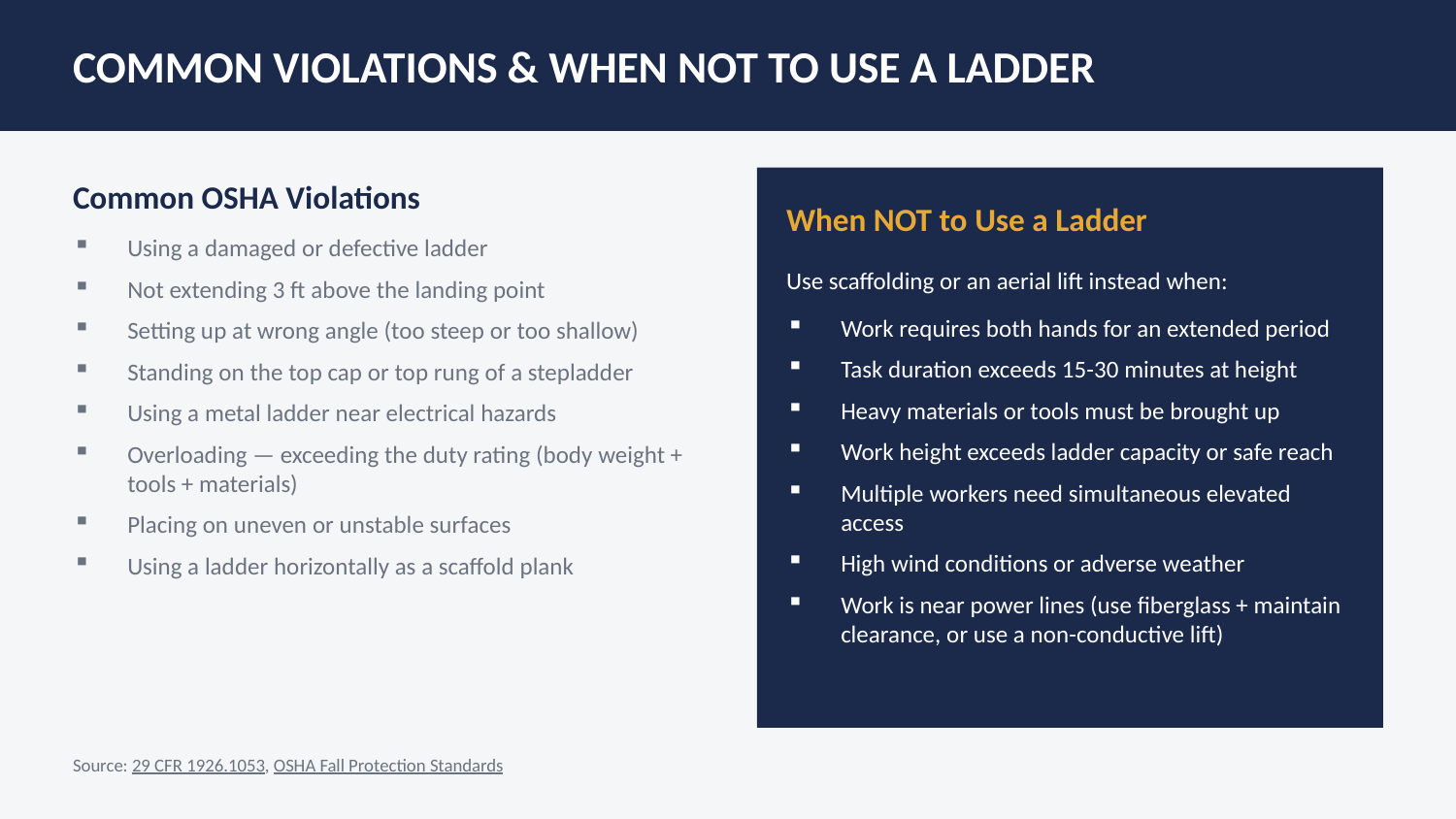

COMMON VIOLATIONS & WHEN NOT TO USE A LADDER
Common OSHA Violations

When NOT to Use a Ladder
Using a damaged or defective ladder
Not extending 3 ft above the landing point
Setting up at wrong angle (too steep or too shallow)
Standing on the top cap or top rung of a stepladder
Using a metal ladder near electrical hazards
Overloading — exceeding the duty rating (body weight + tools + materials)
Placing on uneven or unstable surfaces
Using a ladder horizontally as a scaffold plank
Use scaffolding or an aerial lift instead when:
Work requires both hands for an extended period
Task duration exceeds 15-30 minutes at height
Heavy materials or tools must be brought up
Work height exceeds ladder capacity or safe reach
Multiple workers need simultaneous elevated access
High wind conditions or adverse weather
Work is near power lines (use fiberglass + maintain clearance, or use a non-conductive lift)
Source: 29 CFR 1926.1053, OSHA Fall Protection Standards